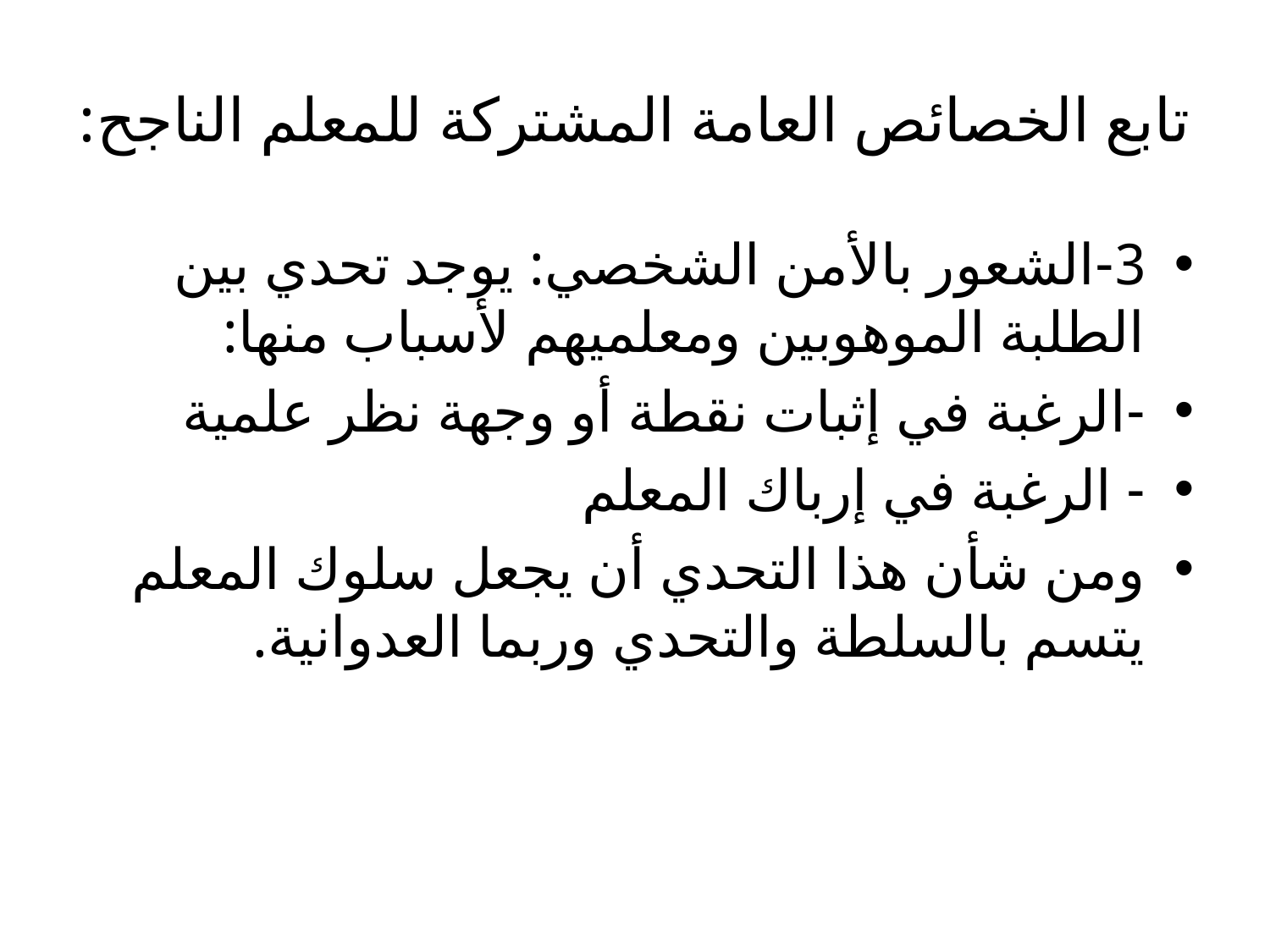

# تابع الخصائص العامة المشتركة للمعلم الناجح:
3-الشعور بالأمن الشخصي: يوجد تحدي بين الطلبة الموهوبين ومعلميهم لأسباب منها:
-الرغبة في إثبات نقطة أو وجهة نظر علمية
- الرغبة في إرباك المعلم
ومن شأن هذا التحدي أن يجعل سلوك المعلم يتسم بالسلطة والتحدي وربما العدوانية.